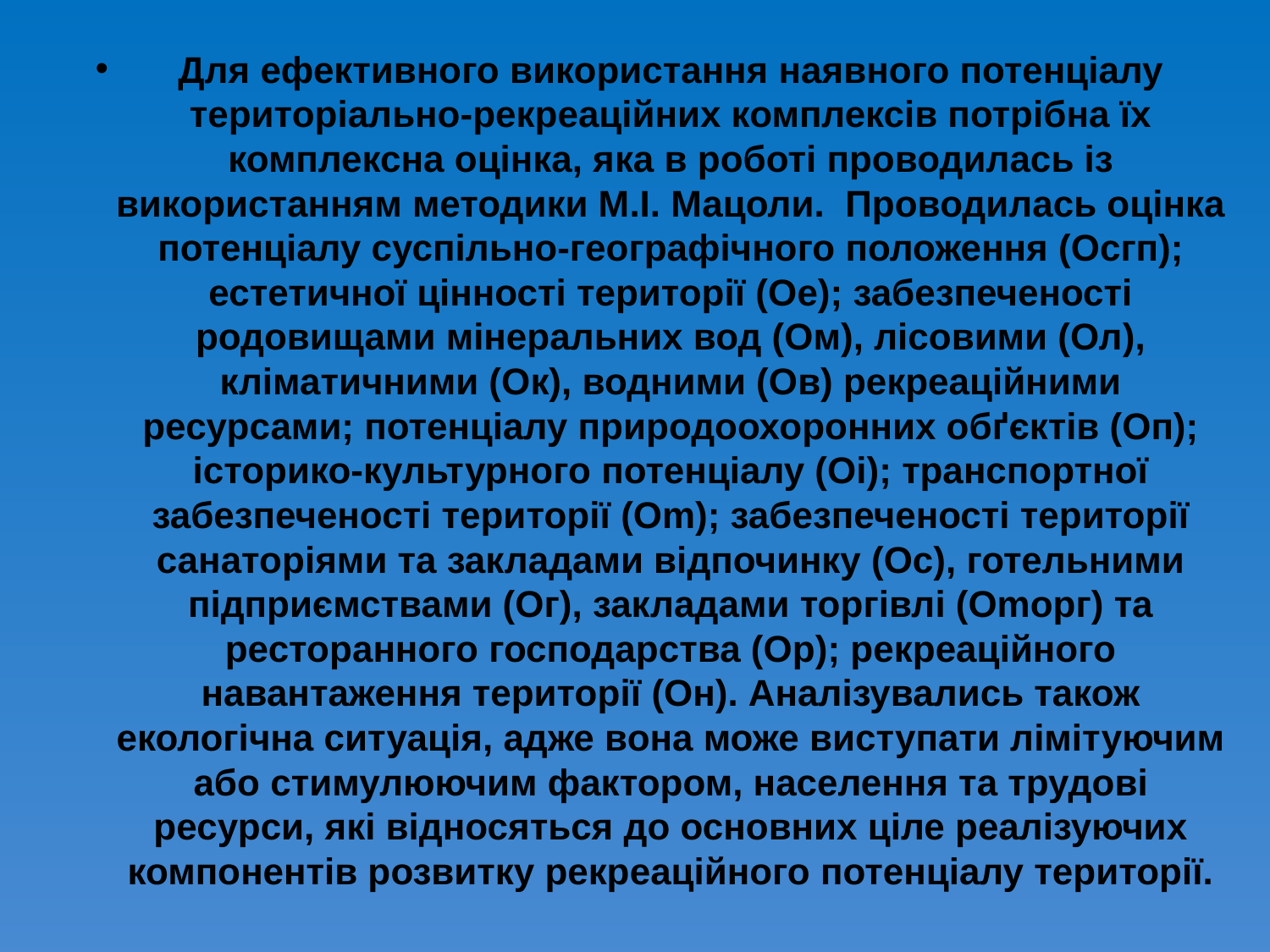

Для ефективного використання наявного потенціалу територіально-рекреаційних комплексів потрібна їх комплексна оцінка, яка в роботі проводилась із використанням методики М.І. Мацоли.  Проводилась оцінка потенціалу суспільно-географічного положення (Осгп); естетичної цінності території (Ое); забезпеченості родовищами мінеральних вод (Ом), лісовими (Ол), кліматичними (Ок), водними (Ов) рекреаційними ресурсами; потенціалу природоохоронних обґєктів (Оп); історико-культурного потенціалу (Оі); транспортної забезпеченості території (Оm); забезпеченості території санаторіями та закладами відпочинку (Ос), готельними підприємствами (Ог), закладами торгівлі (Оmорг) та ресторанного господарства (Ор); рекреаційного навантаження території (Он). Аналізувались також екологічна ситуація, адже вона може виступати лімітуючим або стимулюючим фактором, населення та трудові ресурси, які відносяться до основних ціле реалізуючих компонентів розвитку рекреаційного потенціалу території.